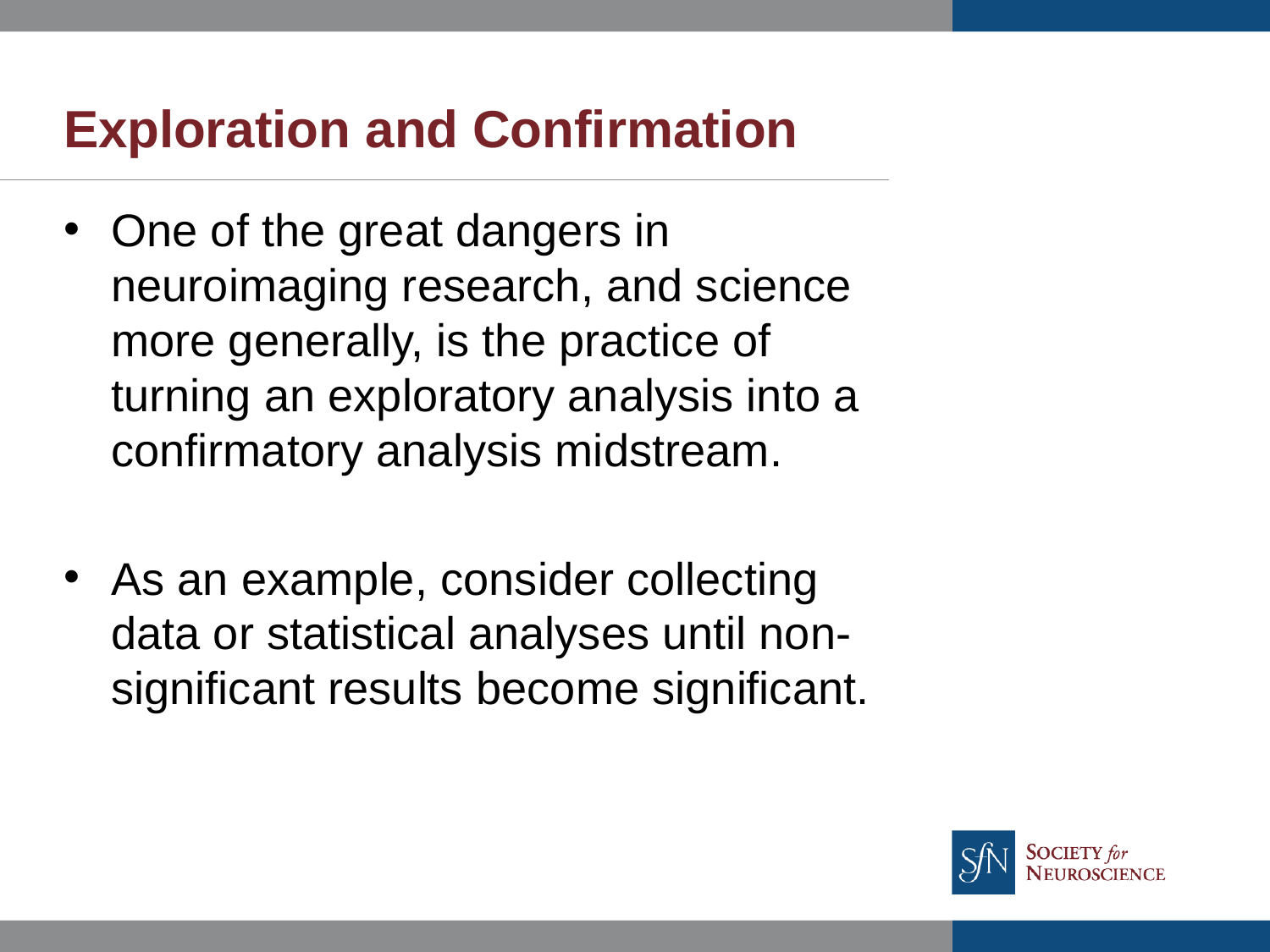

# Exploration and Confirmation
One of the great dangers in neuroimaging research, and science more generally, is the practice of turning an exploratory analysis into a confirmatory analysis midstream.

As an example, consider collecting data or statistical analyses until non-significant results become significant.